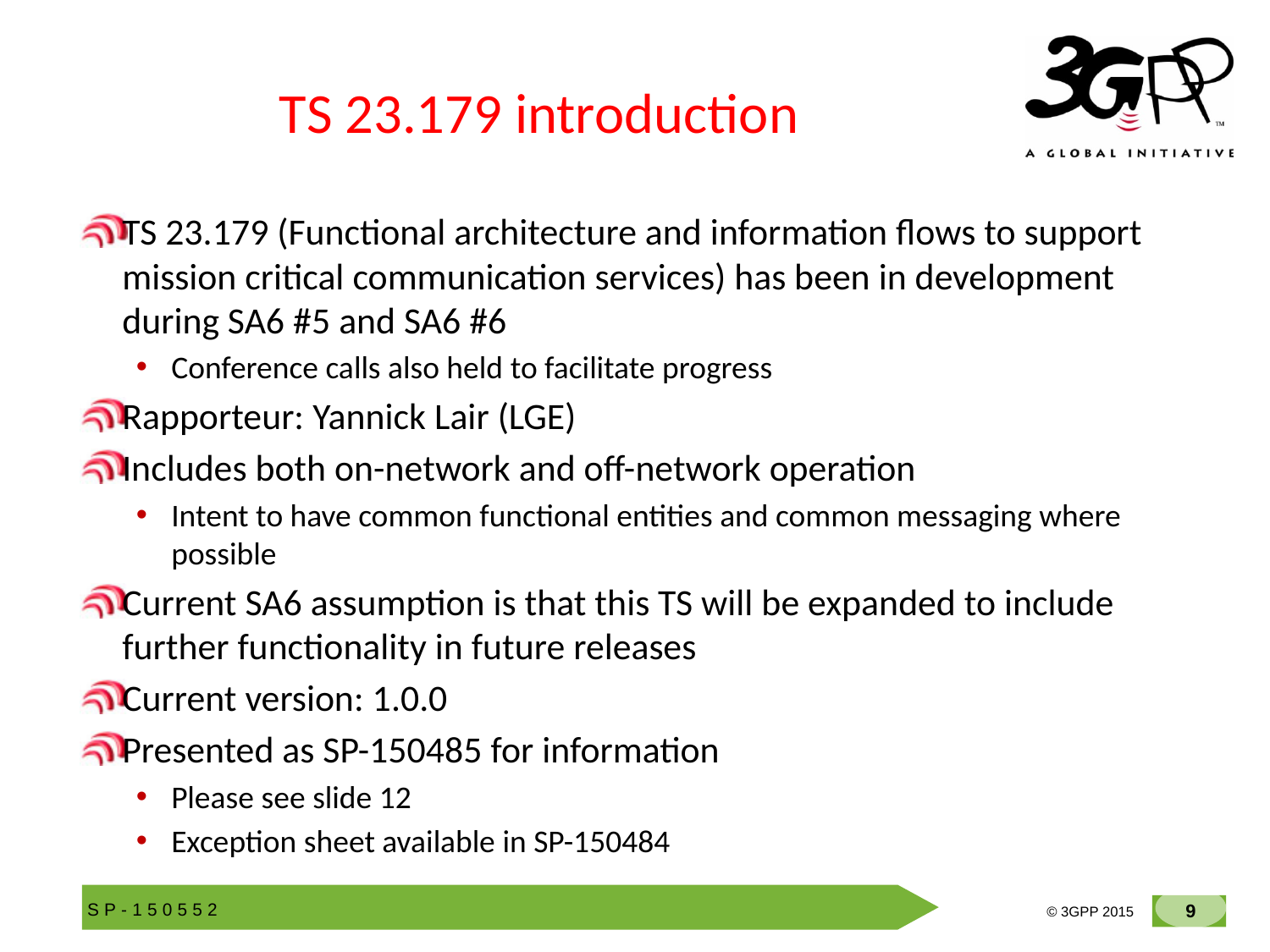

# TS 23.179 introduction
TS 23.179 (Functional architecture and information flows to support mission critical communication services) has been in development during SA6 #5 and SA6 #6
Conference calls also held to facilitate progress
Rapporteur: Yannick Lair (LGE)
Includes both on-network and off-network operation
Intent to have common functional entities and common messaging where possible
Current SA6 assumption is that this TS will be expanded to include further functionality in future releases
Current version: 1.0.0
Presented as SP-150485 for information
Please see slide 12
Exception sheet available in SP-150484